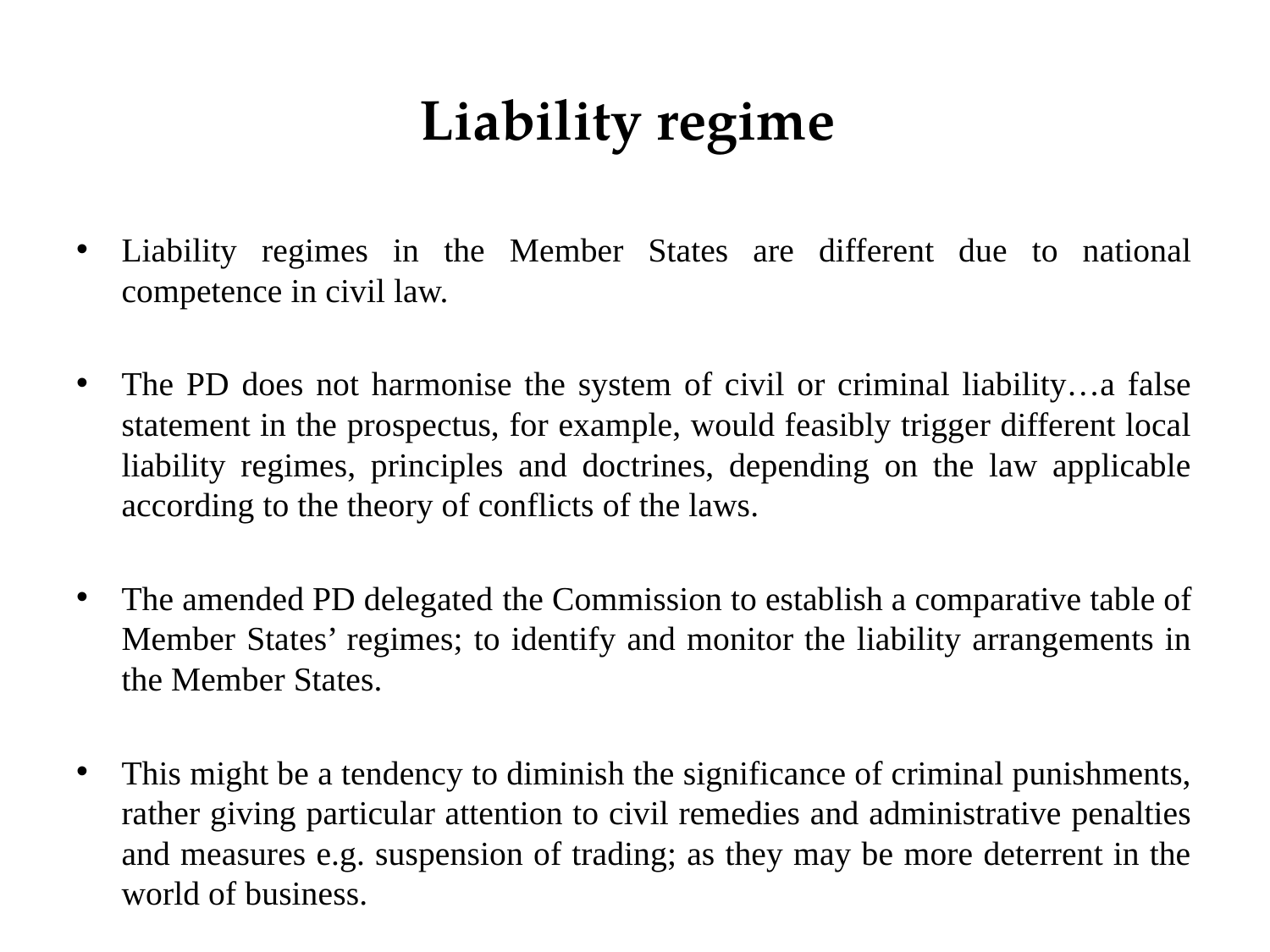

# Liability regime
Liability regimes in the Member States are different due to national competence in civil law.

The PD does not harmonise the system of civil or criminal liability…a false statement in the prospectus, for example, would feasibly trigger different local liability regimes, principles and doctrines, depending on the law applicable according to the theory of conflicts of the laws.

The amended PD delegated the Commission to establish a comparative table of Member States’ regimes; to identify and monitor the liability arrangements in the Member States.

This might be a tendency to diminish the significance of criminal punishments, rather giving particular attention to civil remedies and administrative penalties and measures e.g. suspension of trading; as they may be more deterrent in the world of business.